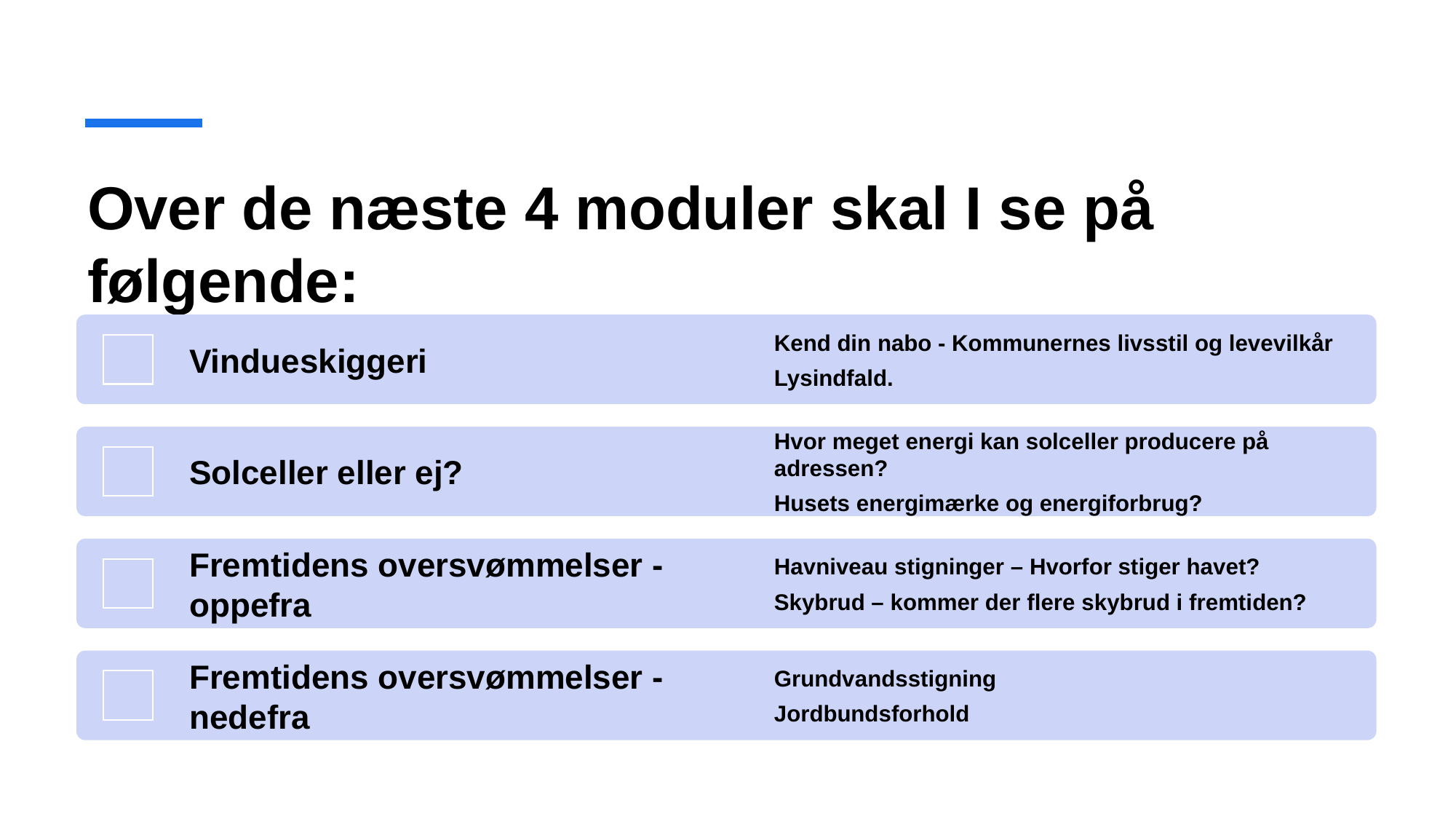

# Over de næste 4 moduler skal I se på følgende:
Vindueskiggeri
Kend din nabo - Kommunernes livsstil og levevilkår
Lysindfald.
Solceller eller ej?
Hvor meget energi kan solceller producere på adressen?
Husets energimærke og energiforbrug?
Fremtidens oversvømmelser - oppefra
Havniveau stigninger – Hvorfor stiger havet?
Skybrud – kommer der flere skybrud i fremtiden?
Fremtidens oversvømmelser - nedefra
Grundvandsstigning
Jordbundsforhold